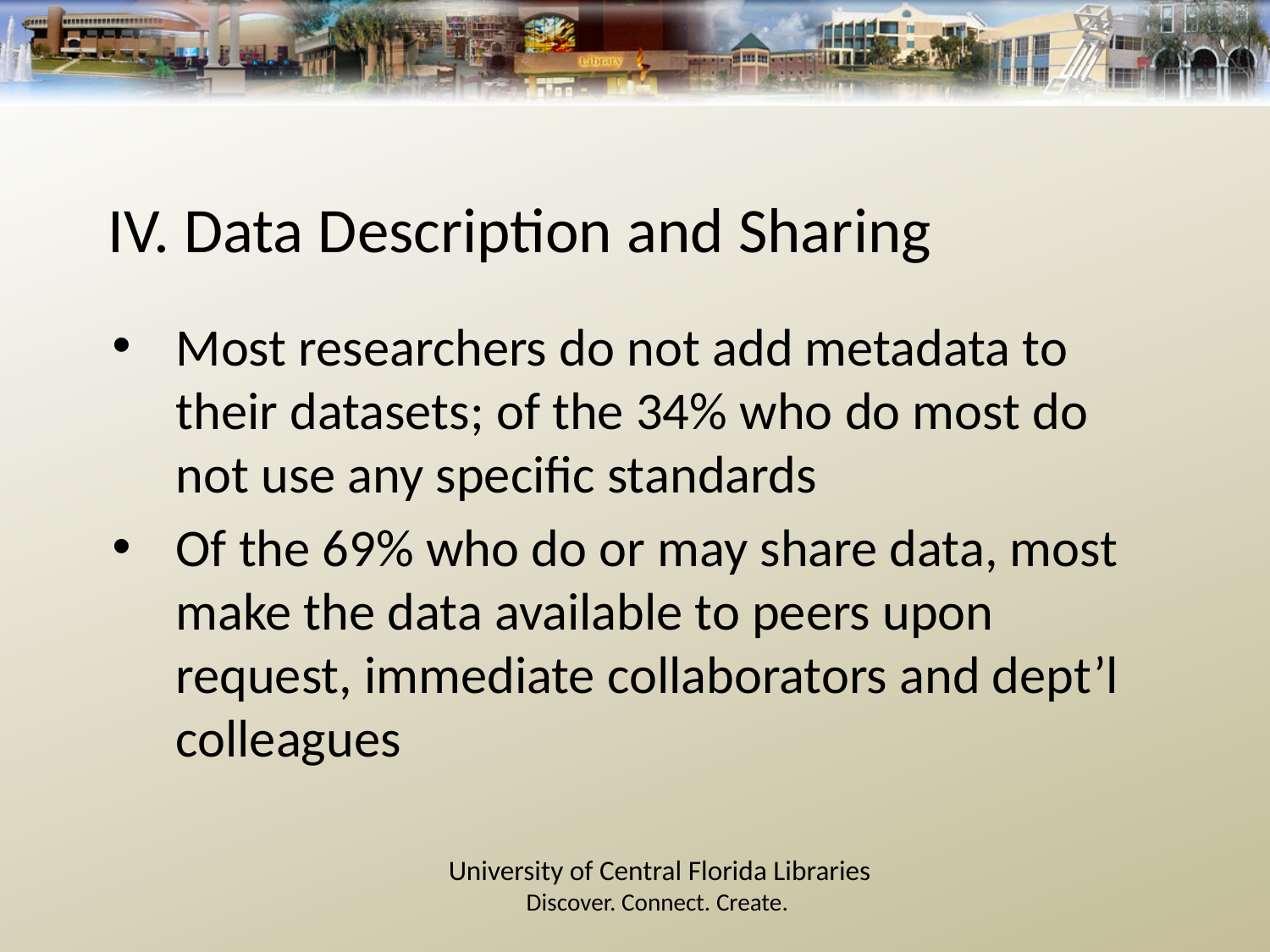

# IV. Data Description and Sharing
Most researchers do not add metadata to their datasets; of the 34% who do most do not use any specific standards
Of the 69% who do or may share data, most make the data available to peers upon request, immediate collaborators and dept’l colleagues

University of Central Florida Libraries
Discover. Connect. Create.